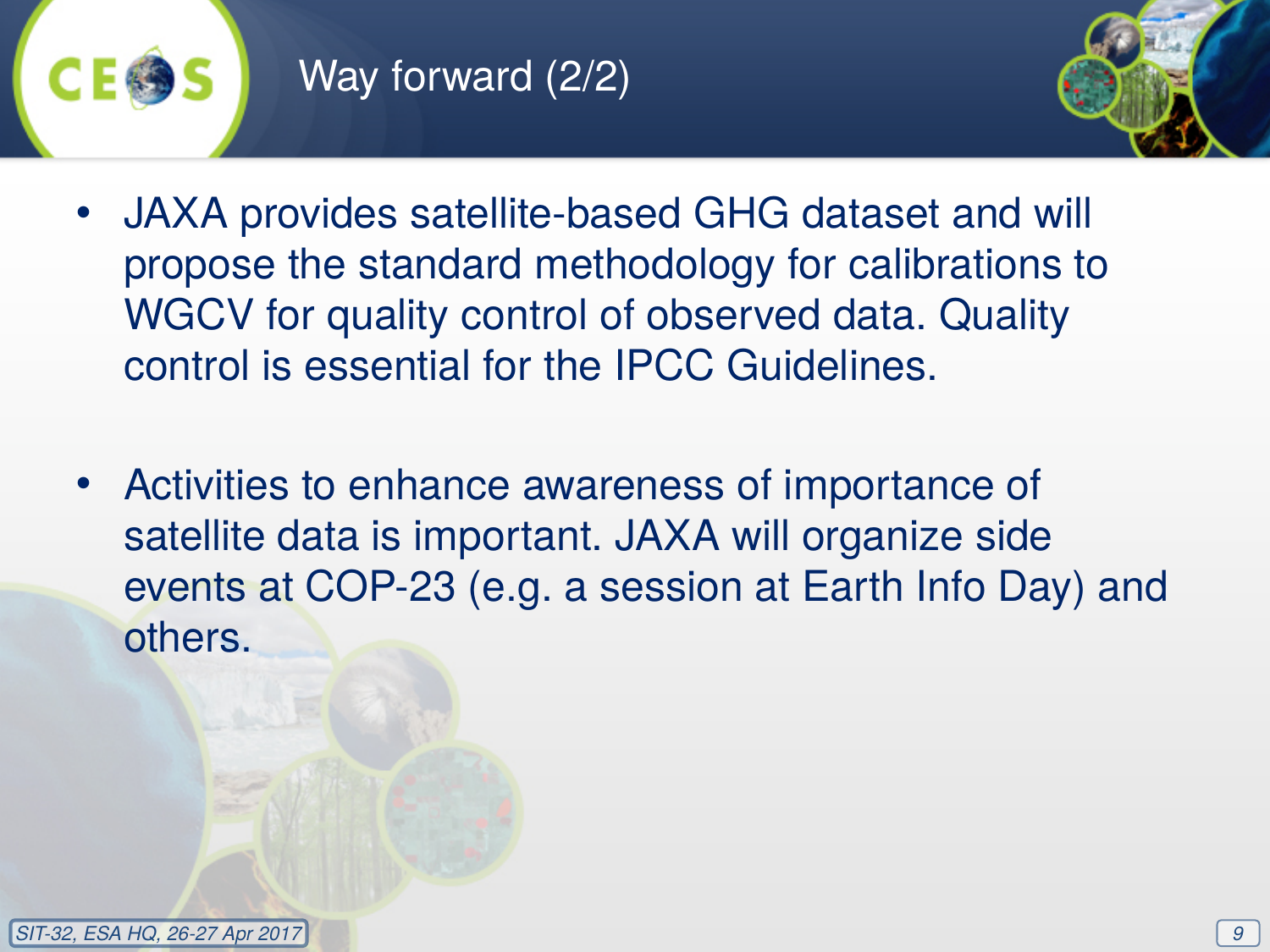

Way forward (2/2)
JAXA provides satellite-based GHG dataset and will propose the standard methodology for calibrations to WGCV for quality control of observed data. Quality control is essential for the IPCC Guidelines.

Activities to enhance awareness of importance of satellite data is important. JAXA will organize side events at COP-23 (e.g. a session at Earth Info Day) and others.
9